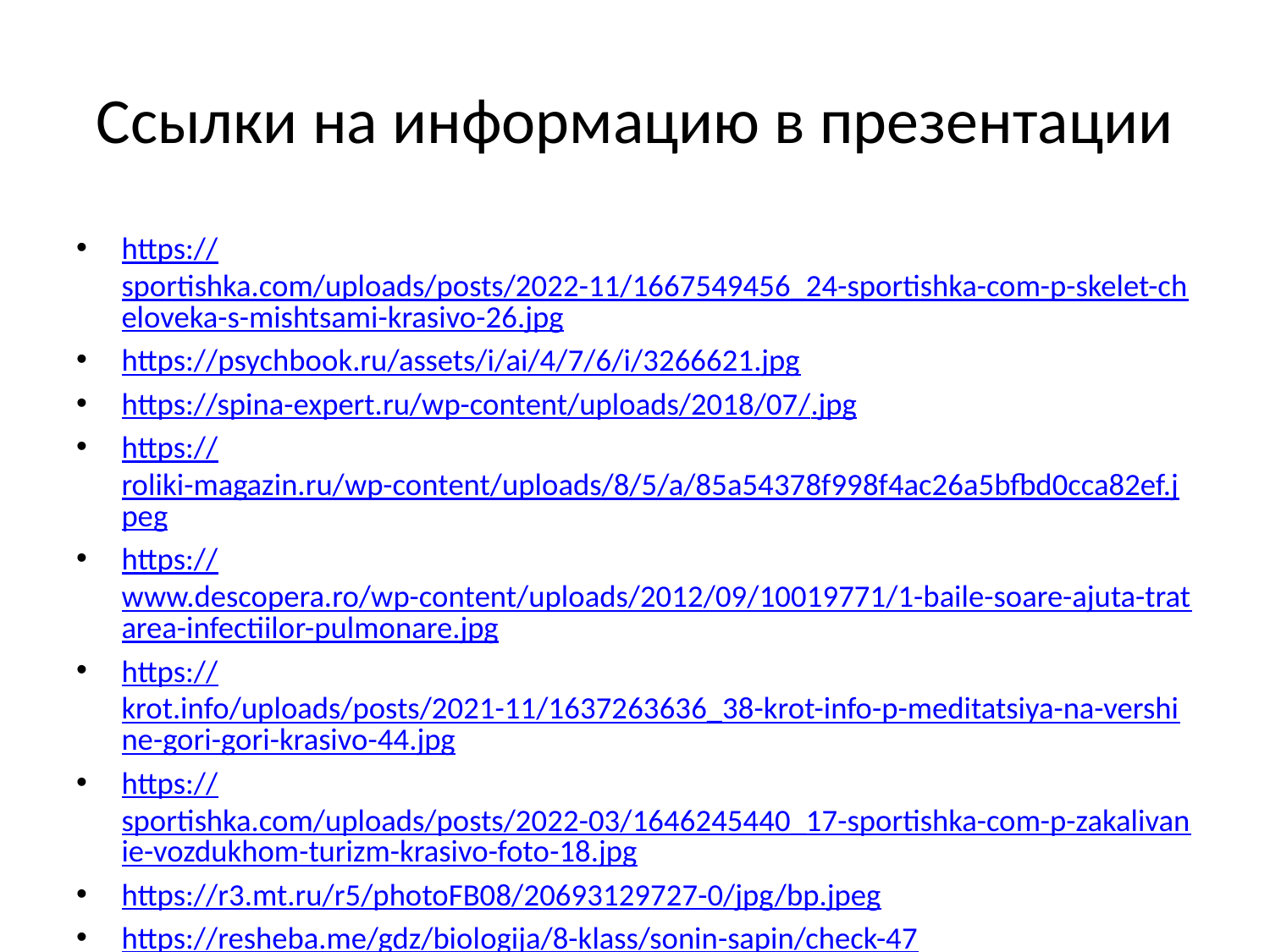

# Ссылки на информацию в презентации
https://sportishka.com/uploads/posts/2022-11/1667549456_24-sportishka-com-p-skelet-cheloveka-s-mishtsami-krasivo-26.jpg
https://psychbook.ru/assets/i/ai/4/7/6/i/3266621.jpg
https://spina-expert.ru/wp-content/uploads/2018/07/.jpg
https://roliki-magazin.ru/wp-content/uploads/8/5/a/85a54378f998f4ac26a5bfbd0cca82ef.jpeg
https://www.descopera.ro/wp-content/uploads/2012/09/10019771/1-baile-soare-ajuta-tratarea-infectiilor-pulmonare.jpg
https://krot.info/uploads/posts/2021-11/1637263636_38-krot-info-p-meditatsiya-na-vershine-gori-gori-krasivo-44.jpg
https://sportishka.com/uploads/posts/2022-03/1646245440_17-sportishka-com-p-zakalivanie-vozdukhom-turizm-krasivo-foto-18.jpg
https://r3.mt.ru/r5/photoFB08/20693129727-0/jpg/bp.jpeg
https://resheba.me/gdz/biologija/8-klass/sonin-sapin/check-47
https://resheba.me/gdz/biologija/8-klass/sonin-sapin/check-46